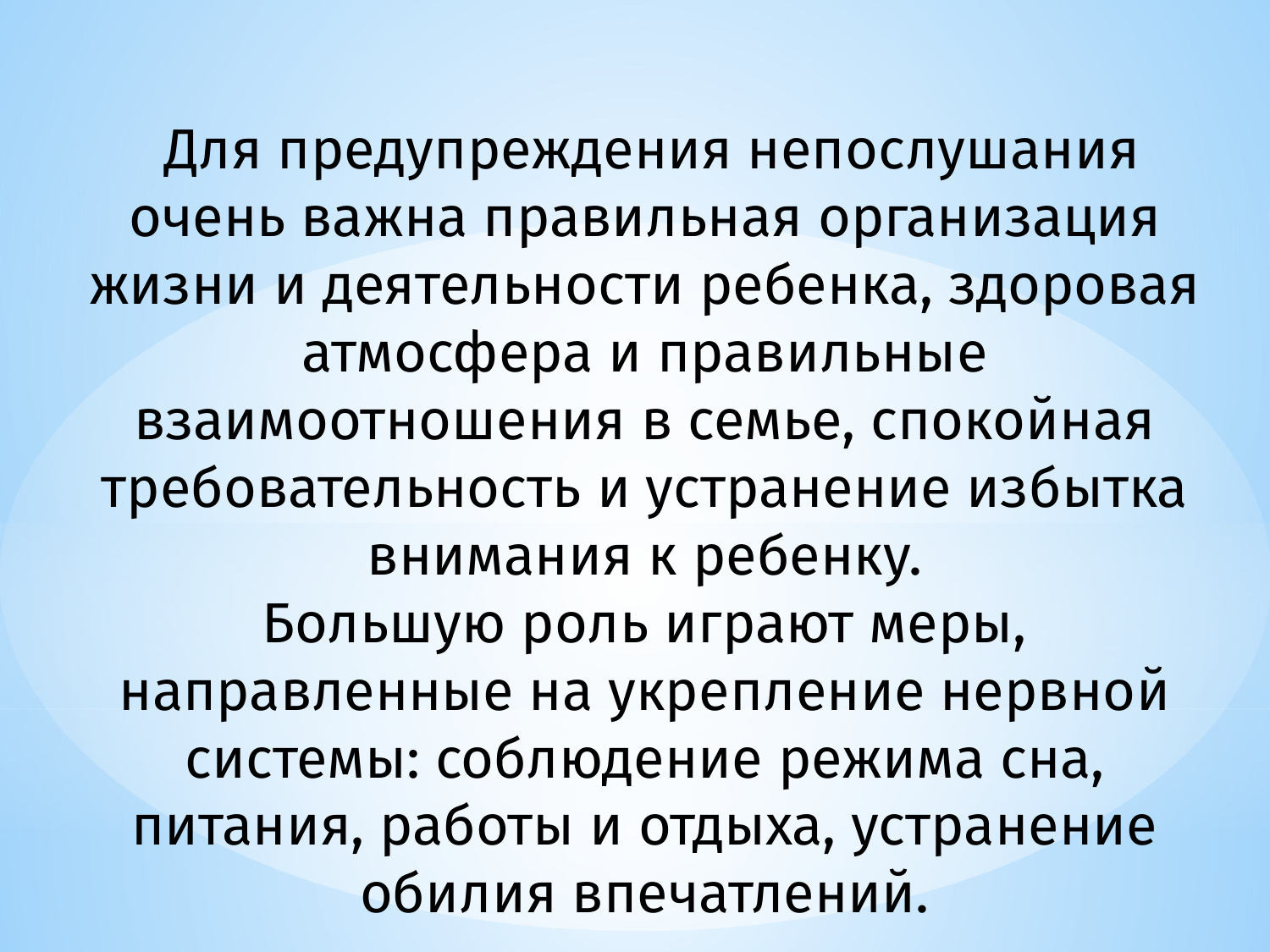

Для предупреждения непослушания очень важна правильная организация жизни и деятельности ребенка, здоровая атмосфера и правильные взаимоотношения в семье, спокойная требовательность и устранение избытка внимания к ребенку.
Большую роль играют меры, направленные на укрепление нервной системы: соблюдение режима сна, питания, работы и отдыха, устранение обилия впечатлений.